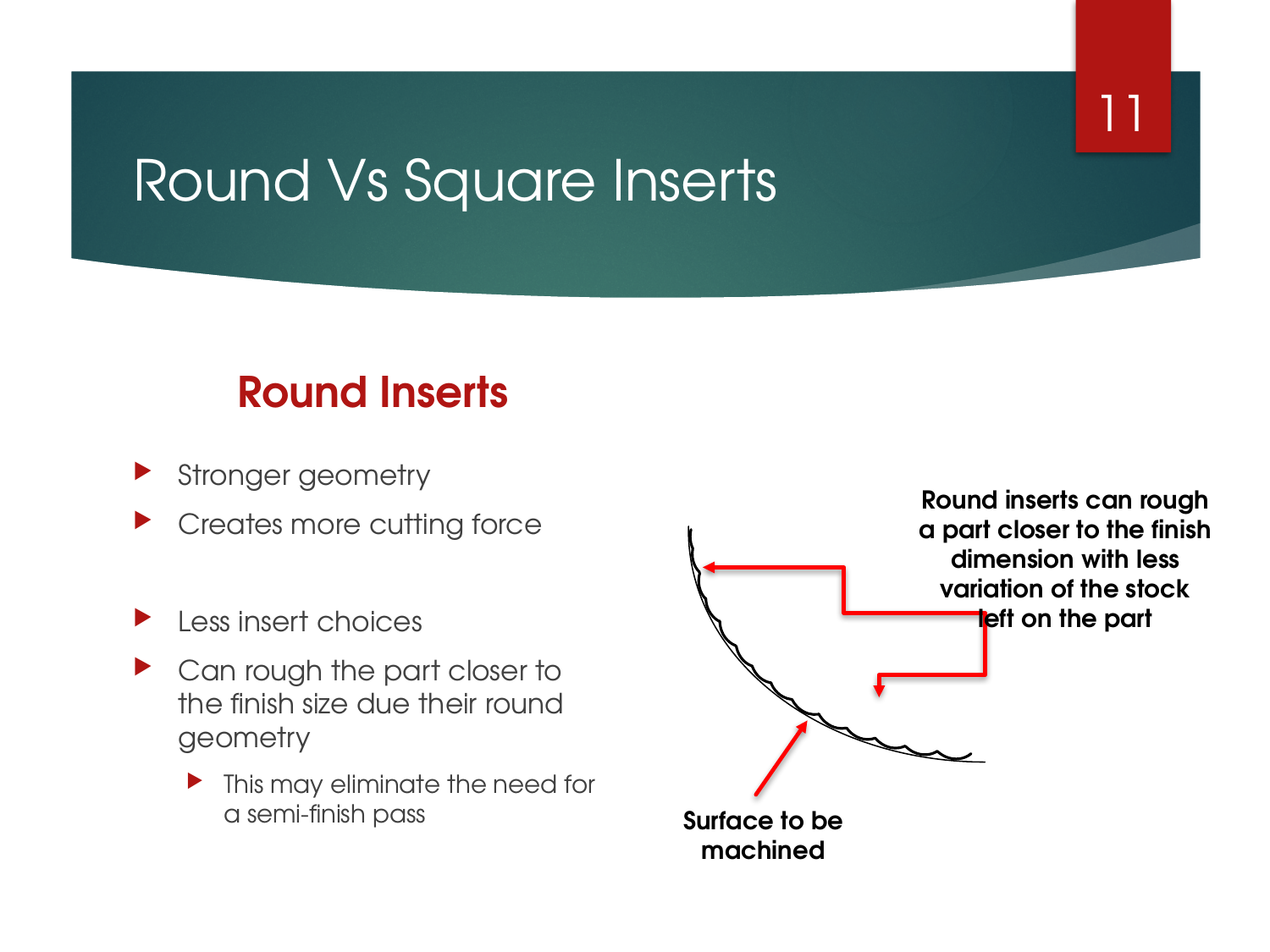

11
# Round Vs Square Inserts

Round Inserts

Stronger geometry
Creates more cutting force

Less insert choices
Can rough the part closer to the finish size due their round geometry
This may eliminate the need for a semi-finish pass
Round inserts can rough a part closer to the finish dimension with less variation of the stock left on the part

Surface to be machined